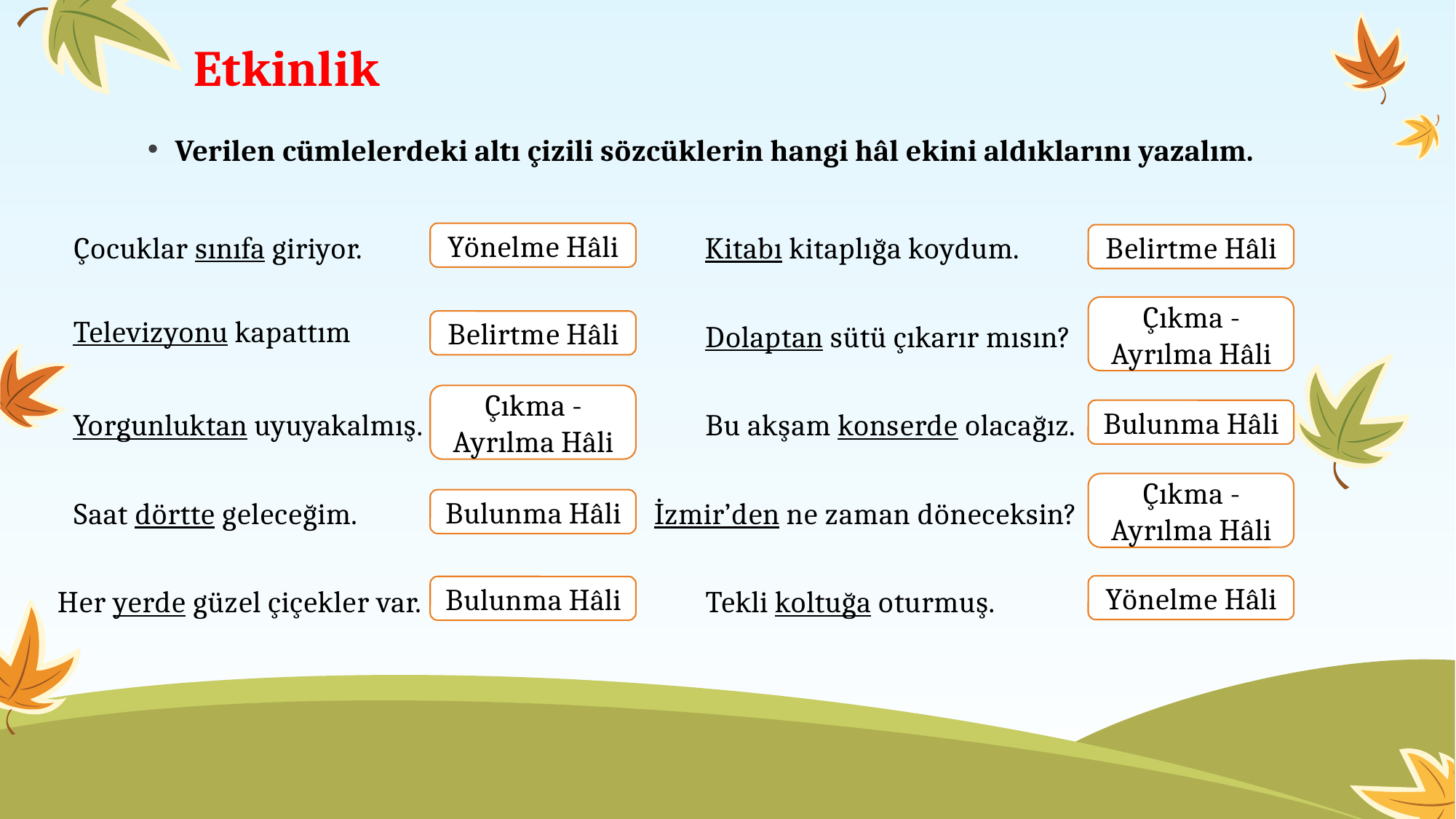

# Etkinlik
Verilen cümlelerdeki altı çizili sözcüklerin hangi hâl ekini aldıklarını yazalım.
Çocuklar sınıfa giriyor.
Yönelme Hâli
Kitabı kitaplığa koydum.
Belirtme Hâli
Çıkma - Ayrılma Hâli
Televizyonu kapattım
Belirtme Hâli
Dolaptan sütü çıkarır mısın?
Çıkma - Ayrılma Hâli
Yorgunluktan uyuyakalmış.
Bu akşam konserde olacağız.
Bulunma Hâli
Çıkma - Ayrılma Hâli
Saat dörtte geleceğim.
İzmir’den ne zaman döneceksin?
Bulunma Hâli
Yönelme Hâli
Bulunma Hâli
Her yerde güzel çiçekler var.
Tekli koltuğa oturmuş.